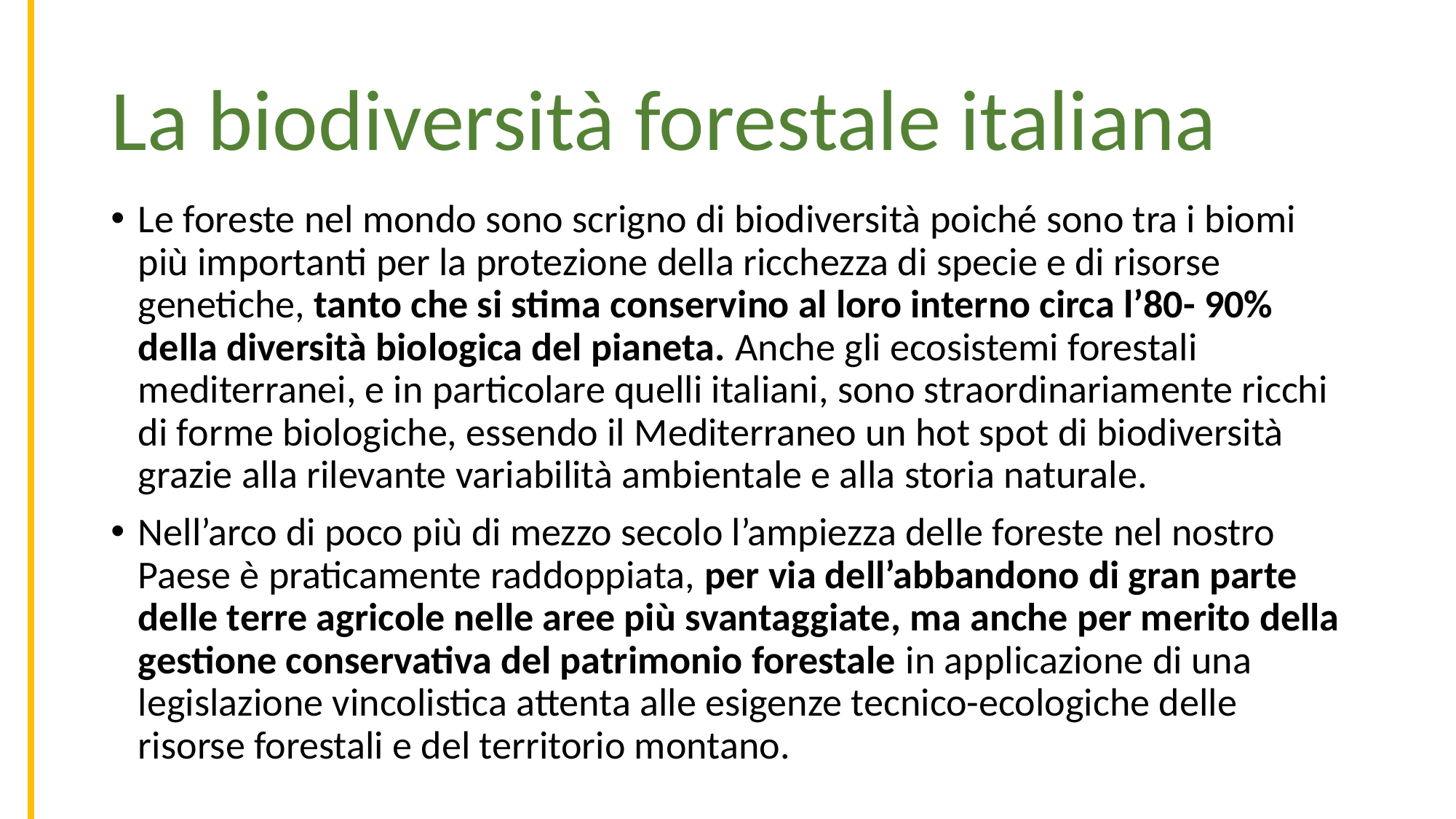

La biodiversità forestale italiana
Le foreste nel mondo sono scrigno di biodiversità poiché sono tra i biomi più importanti per la protezione della ricchezza di specie e di risorse genetiche, tanto che si stima conservino al loro interno circa l’80- 90% della diversità biologica del pianeta. Anche gli ecosistemi forestali mediterranei, e in particolare quelli italiani, sono straordinariamente ricchi di forme biologiche, essendo il Mediterraneo un hot spot di biodiversità grazie alla rilevante variabilità ambientale e alla storia naturale.
Nell’arco di poco più di mezzo secolo l’ampiezza delle foreste nel nostro Paese è praticamente raddoppiata, per via dell’abbandono di gran parte delle terre agricole nelle aree più svantaggiate, ma anche per merito della gestione conservativa del patrimonio forestale in applicazione di una legislazione vincolistica attenta alle esigenze tecnico-ecologiche delle risorse forestali e del territorio montano.